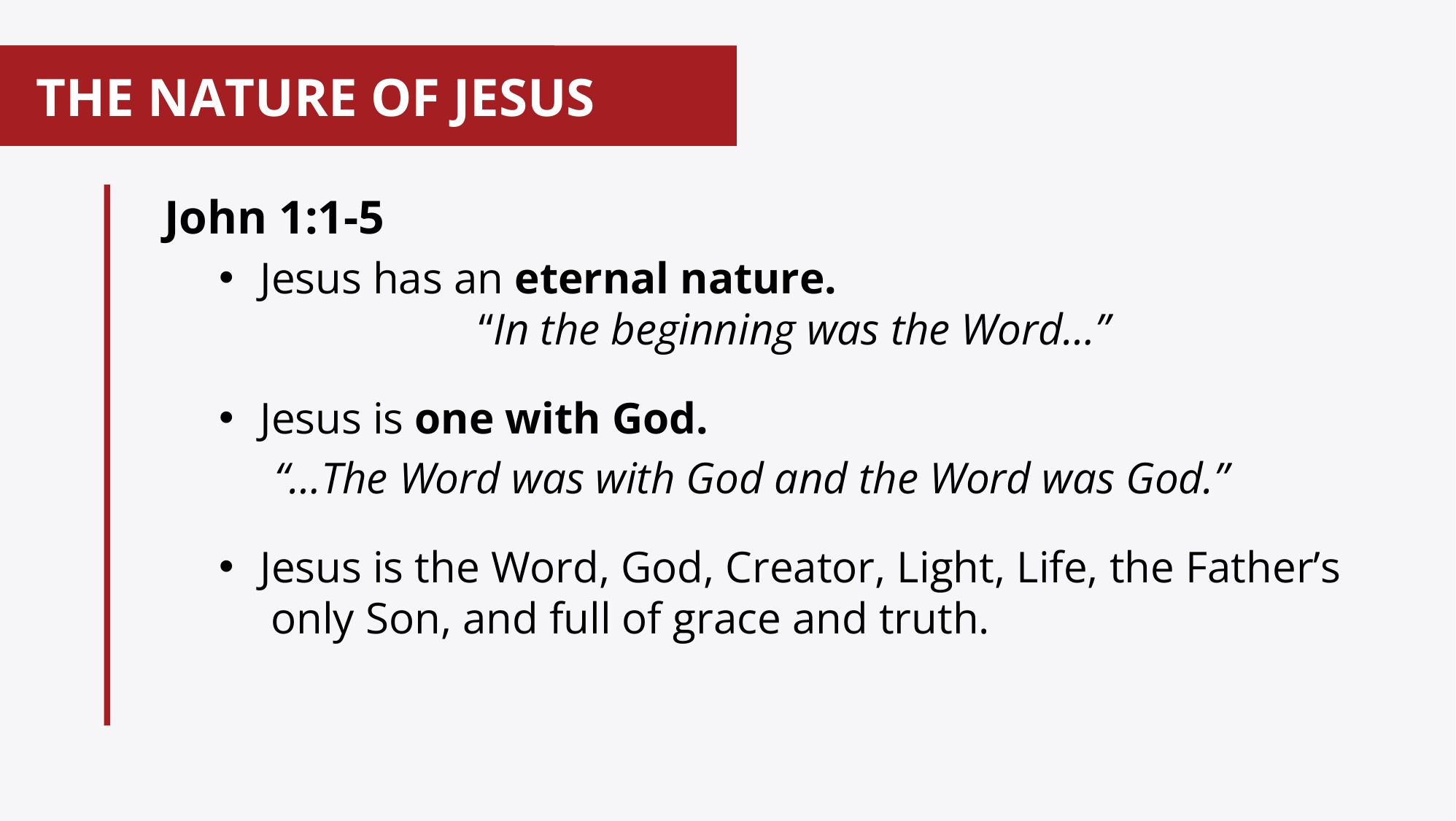

# THE NATURE OF JESUS
John 1:1-5
Jesus has an eternal nature. 							“In the beginning was the Word…”

Jesus is one with God.
     “…The Word was with God and the Word was God.”

Jesus is the Word, God, Creator, Light, Life, the Father’s    only Son, and full of grace and truth.